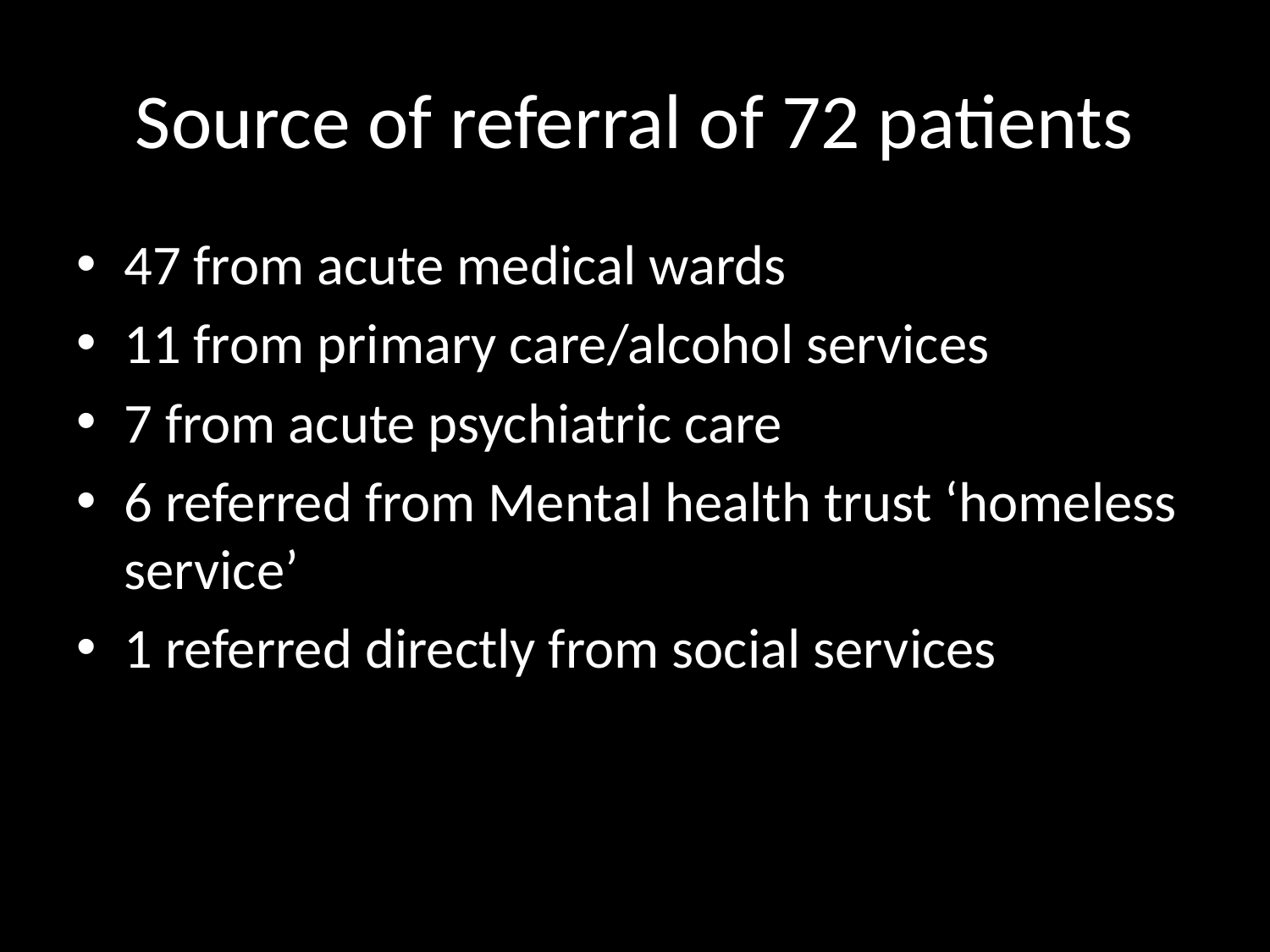

# Source of referral of 72 patients
47 from acute medical wards
11 from primary care/alcohol services
7 from acute psychiatric care
6 referred from Mental health trust ‘homeless service’
1 referred directly from social services